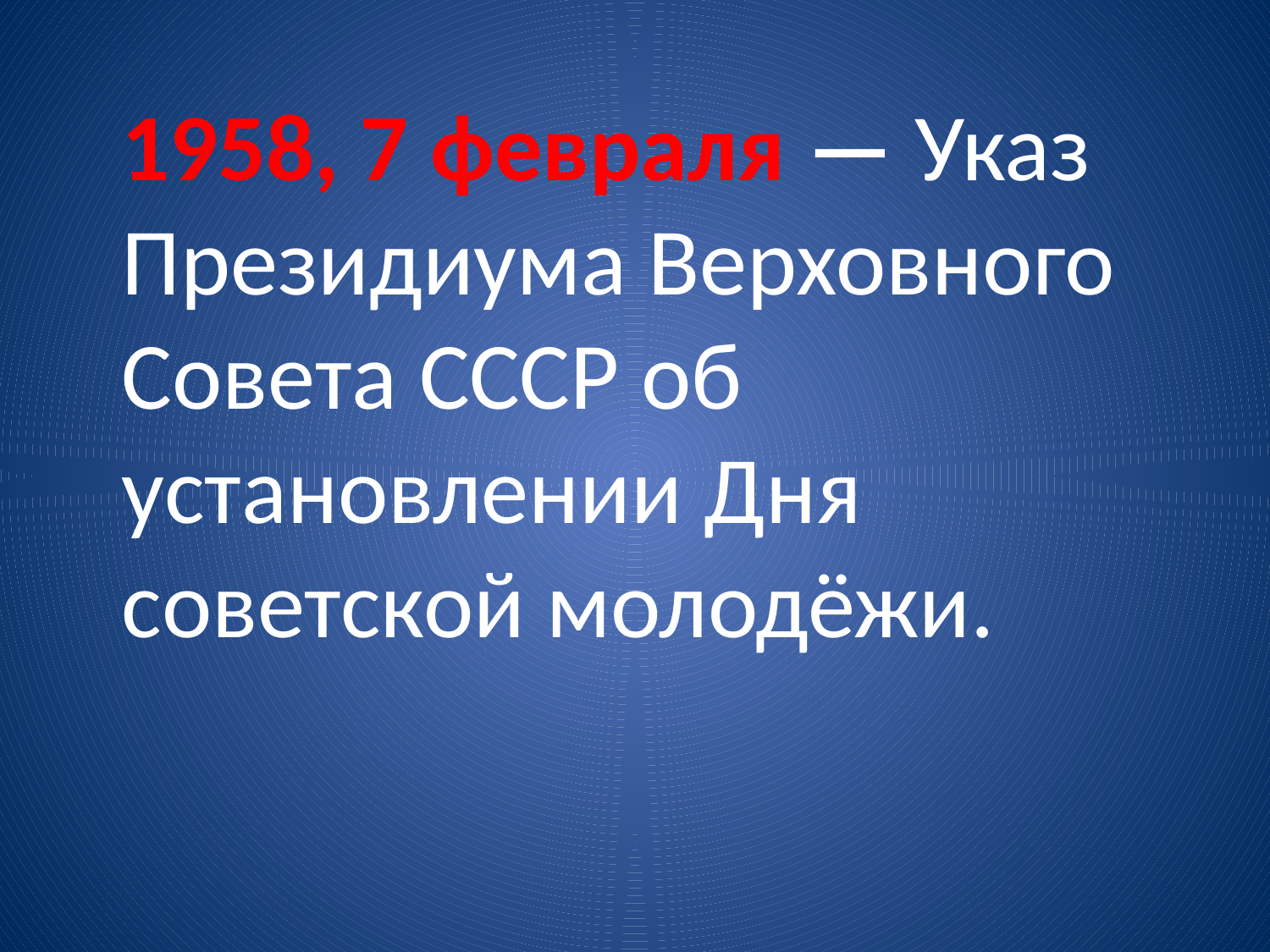

1958, 7 февраля — Указ Президиума Верховного Совета СССР об установлении Дня советской молодёжи.